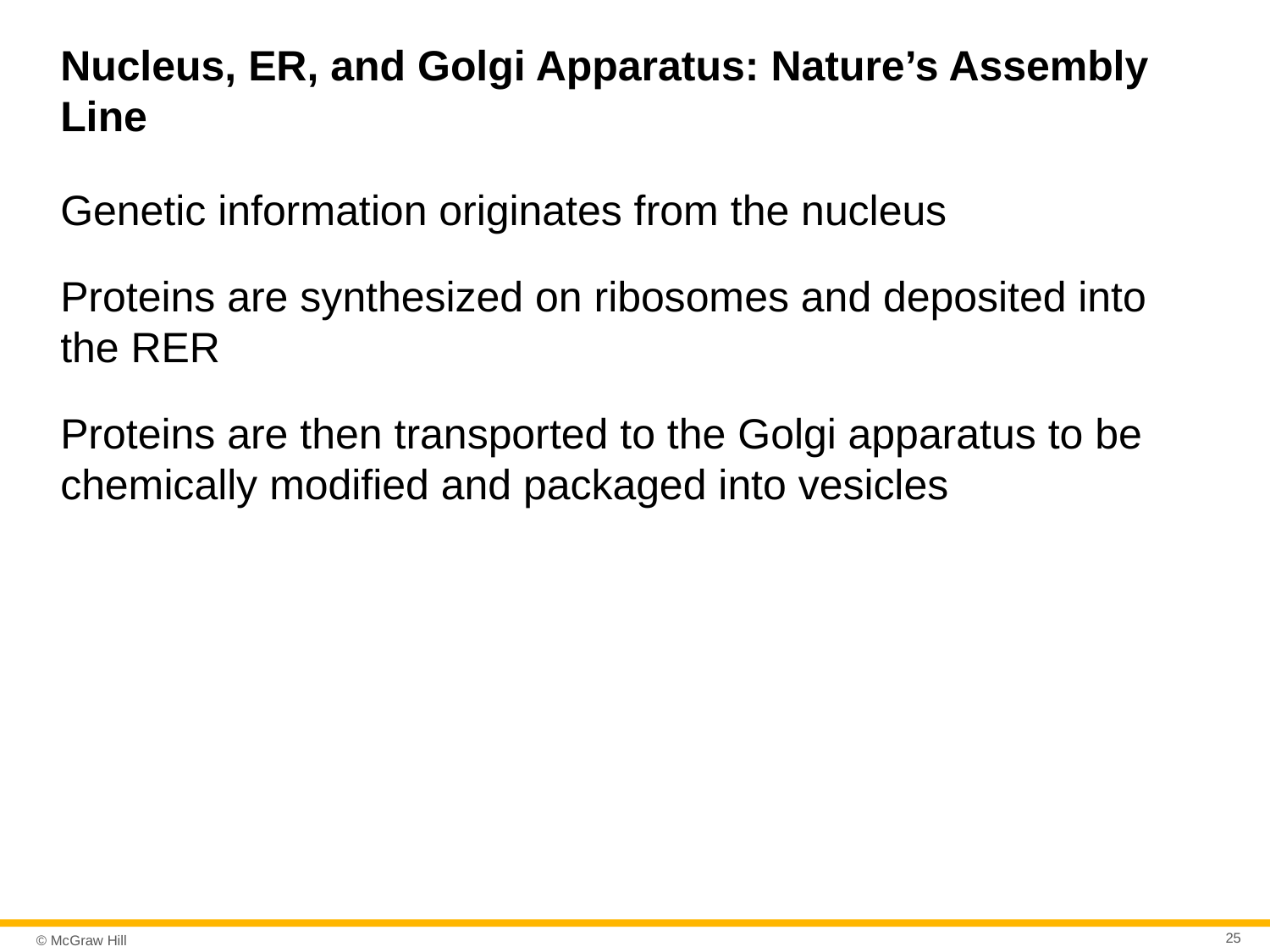

# Nucleus, ER, and Golgi Apparatus: Nature’s Assembly Line
Genetic information originates from the nucleus
Proteins are synthesized on ribosomes and deposited into the RER
Proteins are then transported to the Golgi apparatus to be chemically modified and packaged into vesicles